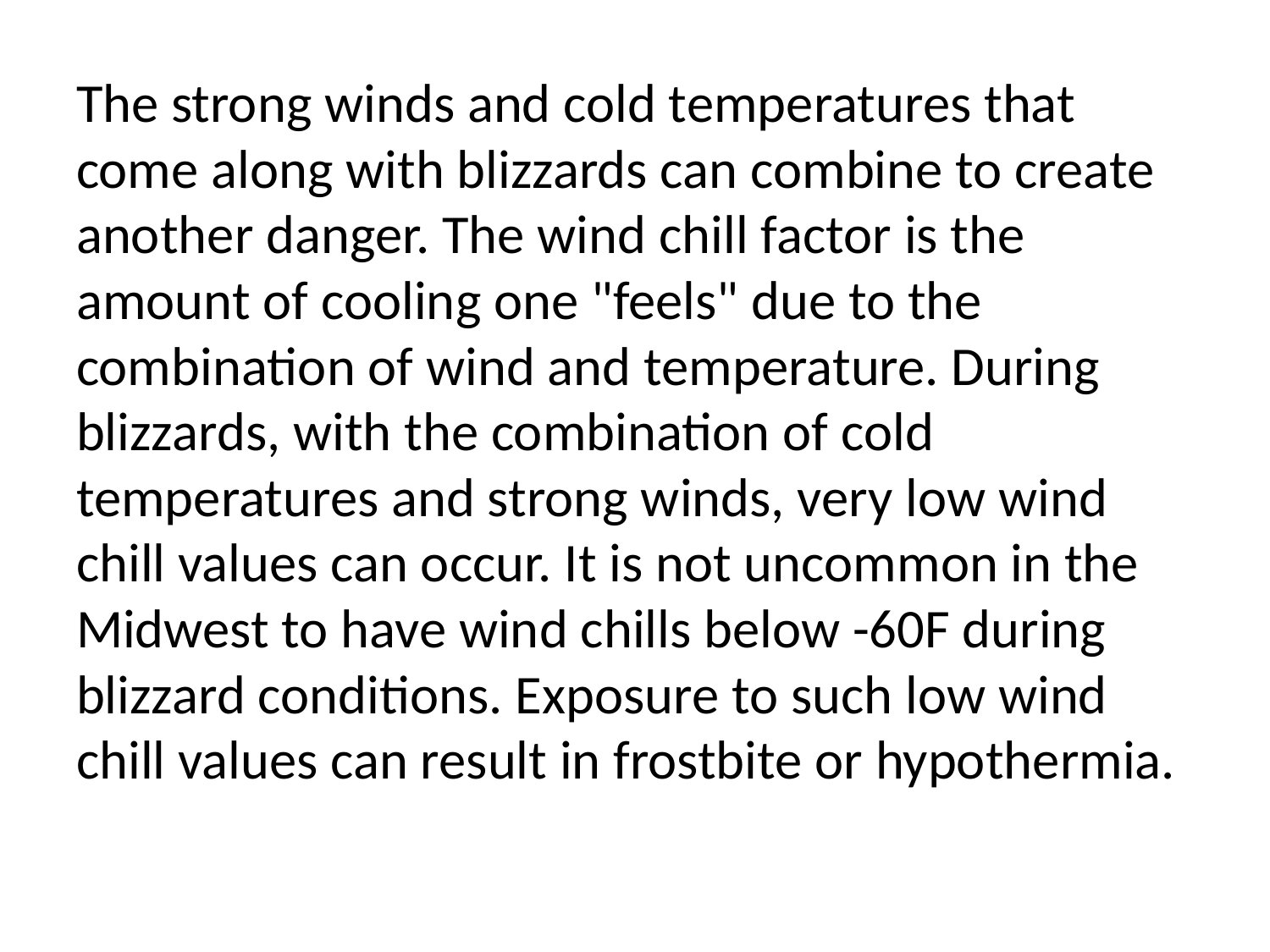

The strong winds and cold temperatures that come along with blizzards can combine to create another danger. The wind chill factor is the amount of cooling one "feels" due to the combination of wind and temperature. During blizzards, with the combination of cold temperatures and strong winds, very low wind chill values can occur. It is not uncommon in the Midwest to have wind chills below -60F during blizzard conditions. Exposure to such low wind chill values can result in frostbite or hypothermia.